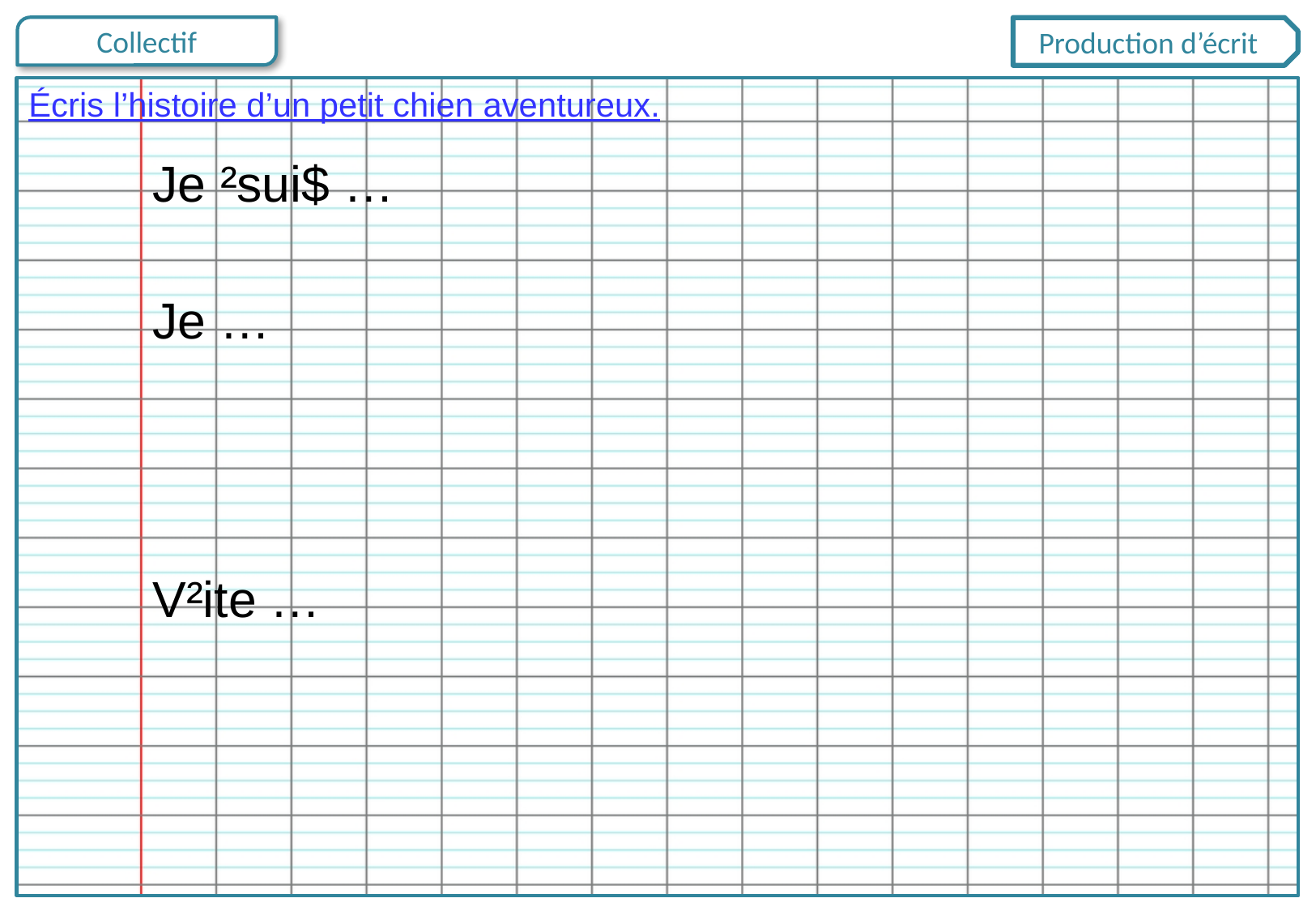

Production d’écrit
Écris l’histoire d’un petit chien aventureux.
Je ²sui$ …
Je …
V²ite …